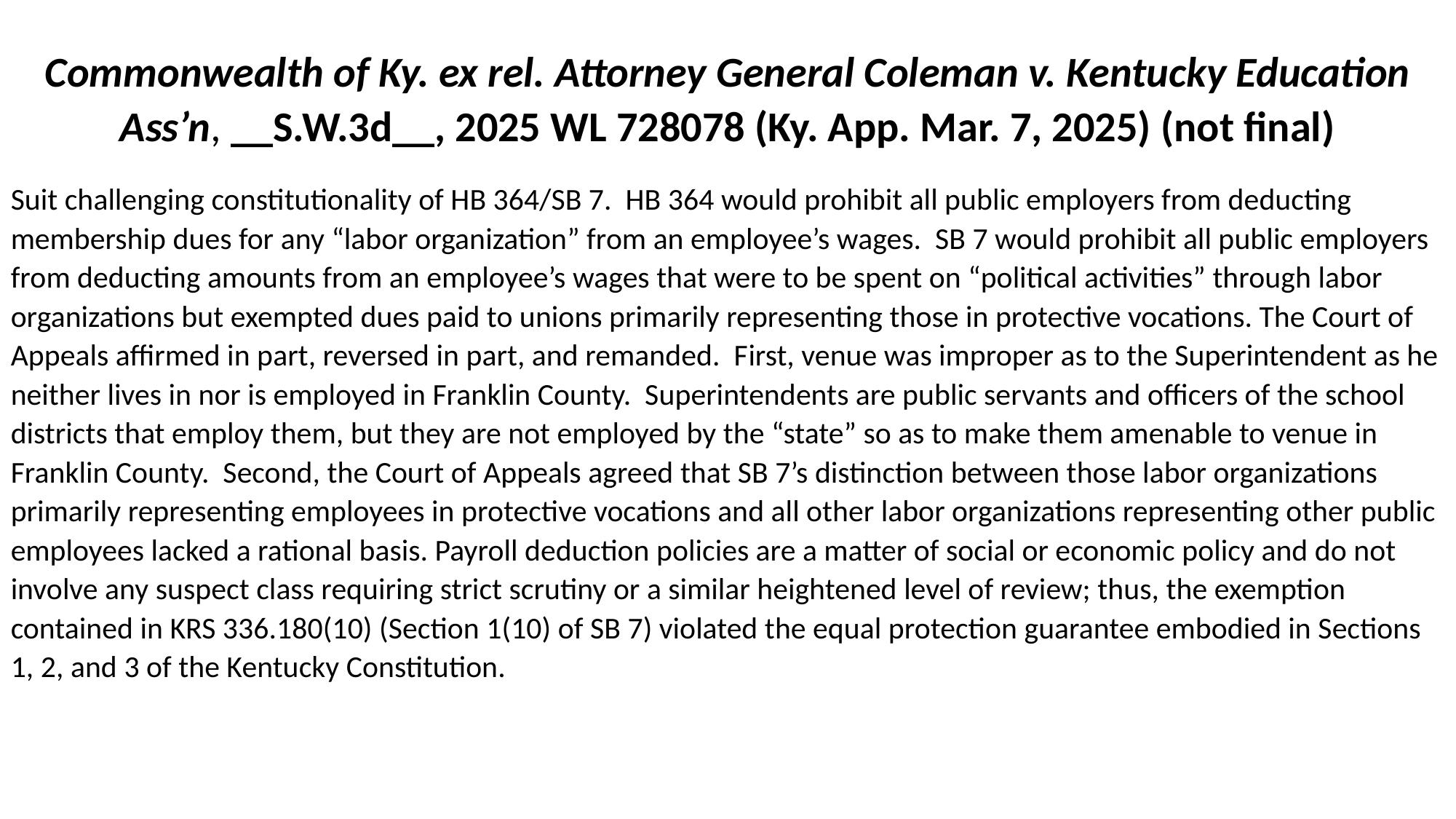

Commonwealth of Ky. ex rel. Attorney General Coleman v. Kentucky Education Ass’n, __S.W.3d__, 2025 WL 728078 (Ky. App. Mar. 7, 2025) (not final)
Suit challenging constitutionality of HB 364/SB 7.  HB 364 would prohibit all public employers from deducting membership dues for any “labor organization” from an employee’s wages.  SB 7 would prohibit all public employers from deducting amounts from an employee’s wages that were to be spent on “political activities” through labor organizations but exempted dues paid to unions primarily representing those in protective vocations. The Court of Appeals affirmed in part, reversed in part, and remanded.  First, venue was improper as to the Superintendent as he neither lives in nor is employed in Franklin County.  Superintendents are public servants and officers of the school districts that employ them, but they are not employed by the “state” so as to make them amenable to venue in Franklin County.  Second, the Court of Appeals agreed that SB 7’s distinction between those labor organizations primarily representing employees in protective vocations and all other labor organizations representing other public employees lacked a rational basis. Payroll deduction policies are a matter of social or economic policy and do not involve any suspect class requiring strict scrutiny or a similar heightened level of review; thus, the exemption contained in KRS 336.180(10) (Section 1(10) of SB 7) violated the equal protection guarantee embodied in Sections 1, 2, and 3 of the Kentucky Constitution.